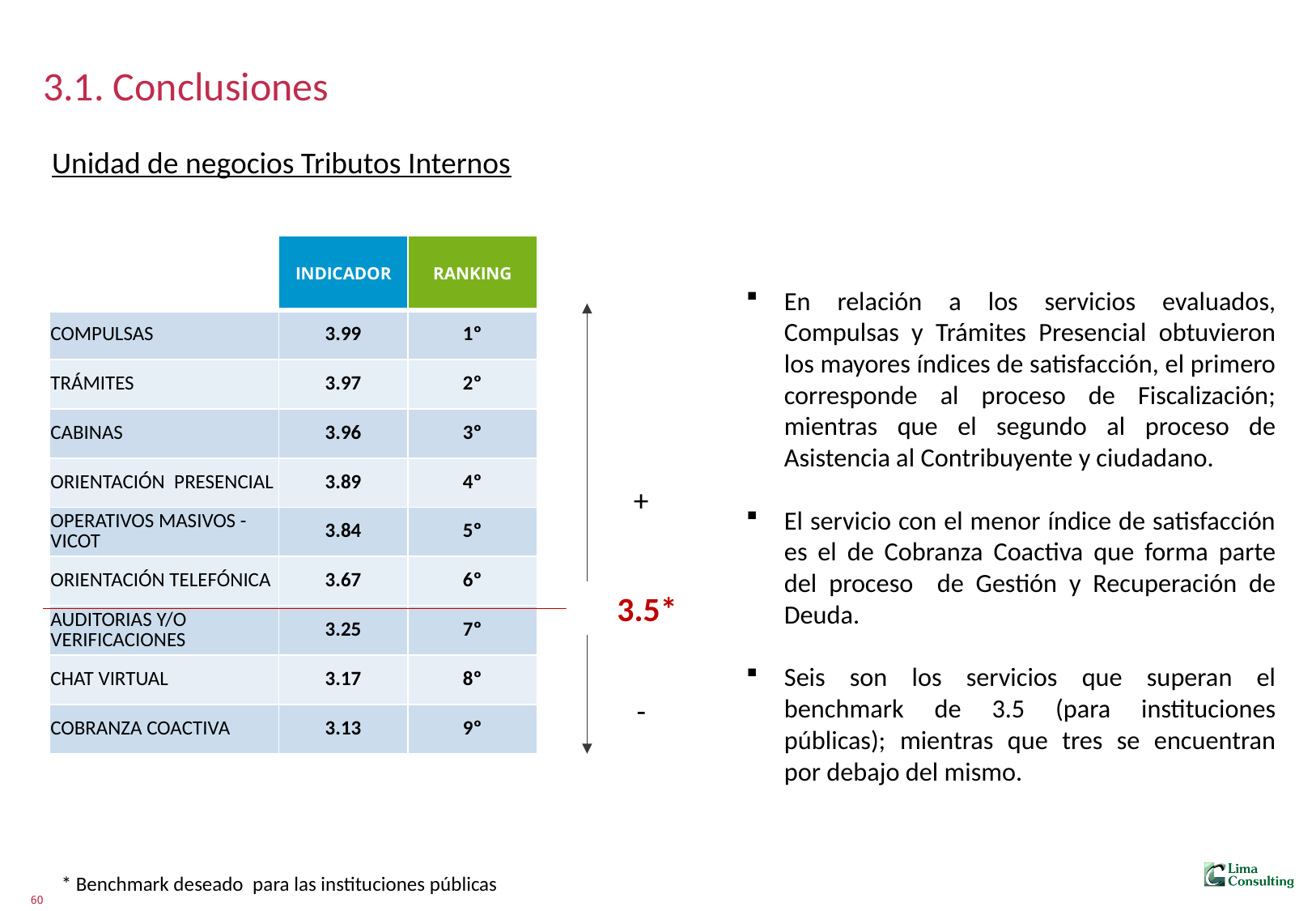

# 3.1. Conclusiones
Unidad de negocios Tributos Internos
|  | Indicador | ranking |
| --- | --- | --- |
| COMPULSAS | 3.99 | 1º |
| TRÁMITES | 3.97 | 2º |
| CABINAS | 3.96 | 3º |
| ORIENTACIÓN PRESENCIAL | 3.89 | 4º |
| OPERATIVOS MASIVOS - VICOT | 3.84 | 5º |
| ORIENTACIÓN TELEFÓNICA | 3.67 | 6º |
| AUDITORIAS Y/O VERIFICACIONES | 3.25 | 7º |
| CHAT VIRTUAL | 3.17 | 8º |
| COBRANZA COACTIVA | 3.13 | 9º |
En relación a los servicios evaluados, Compulsas y Trámites Presencial obtuvieron los mayores índices de satisfacción, el primero corresponde al proceso de Fiscalización; mientras que el segundo al proceso de Asistencia al Contribuyente y ciudadano.

El servicio con el menor índice de satisfacción es el de Cobranza Coactiva que forma parte del proceso  de Gestión y Recuperación de Deuda.

Seis son los servicios que superan el benchmark de 3.5 (para instituciones públicas); mientras que tres se encuentran por debajo del mismo.
+
3.5*
-
* Benchmark deseado  para las instituciones públicas